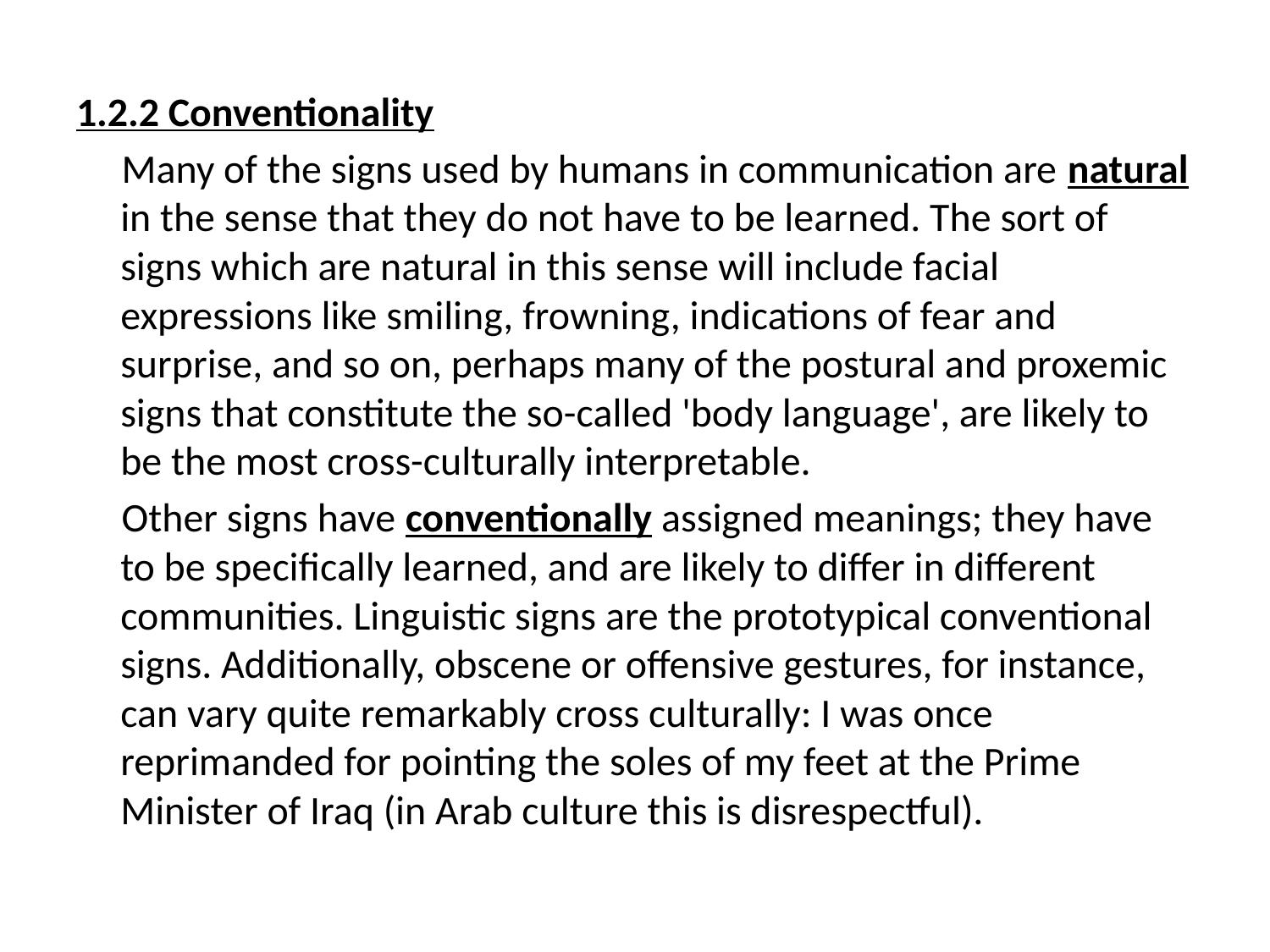

1.2.2 Conventionality
     Many of the signs used by humans in communication are natural in the sense that they do not have to be learned. The sort of signs which are natural in this sense will include facial expressions like smiling, frowning, indications of fear and surprise, and so on, perhaps many of the postural and proxemic signs that constitute the so-called 'body language', are likely to be the most cross-culturally interpretable.
     Other signs have conventionally assigned meanings; they have to be specifically learned, and are likely to differ in different communities. Linguistic signs are the prototypical conventional signs. Additionally, obscene or offensive gestures, for instance, can vary quite remarkably cross culturally: I was once reprimanded for pointing the soles of my feet at the Prime Minister of Iraq (in Arab culture this is disrespectful).